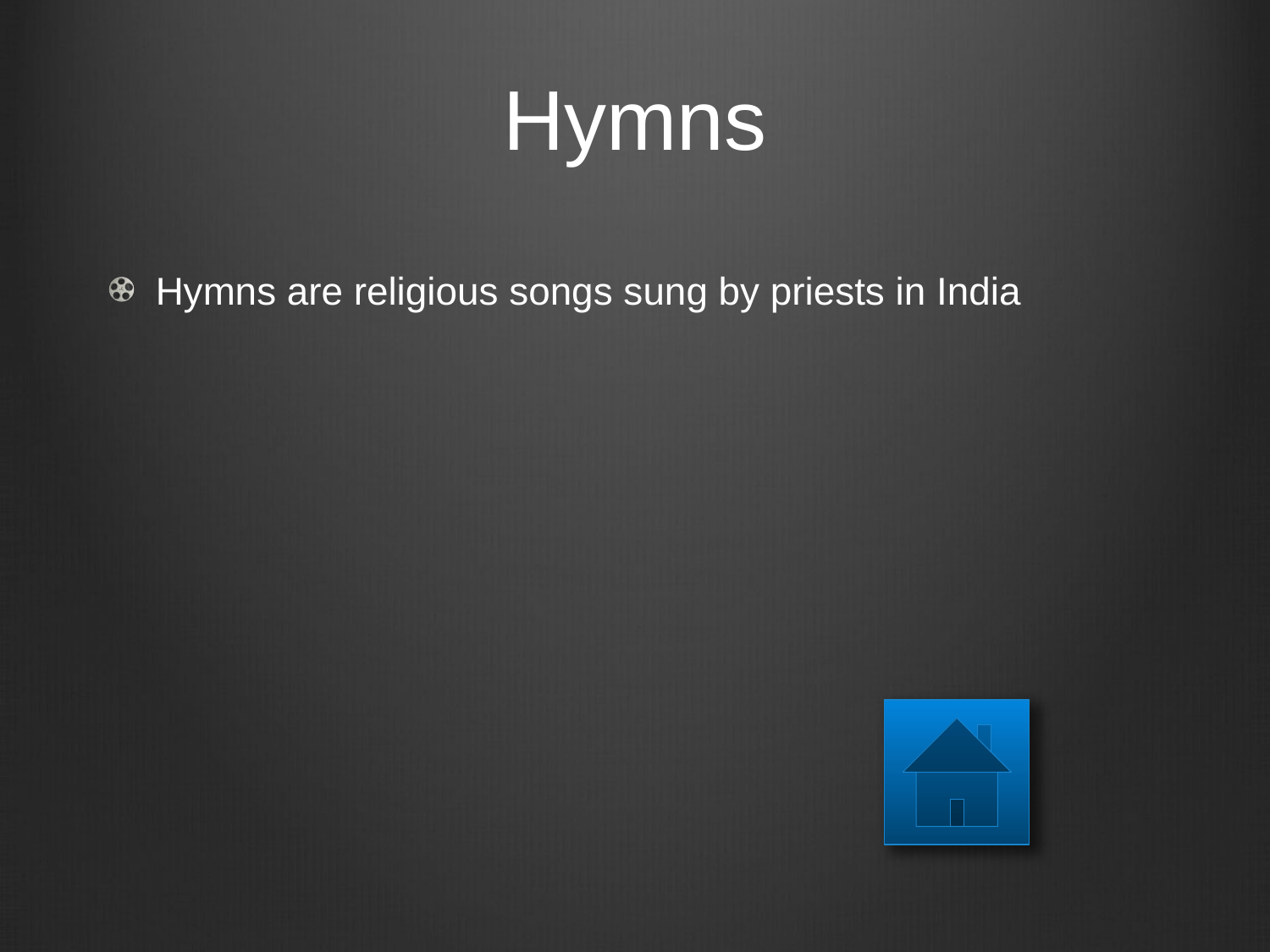

# Hymns
Hymns are religious songs sung by priests in India